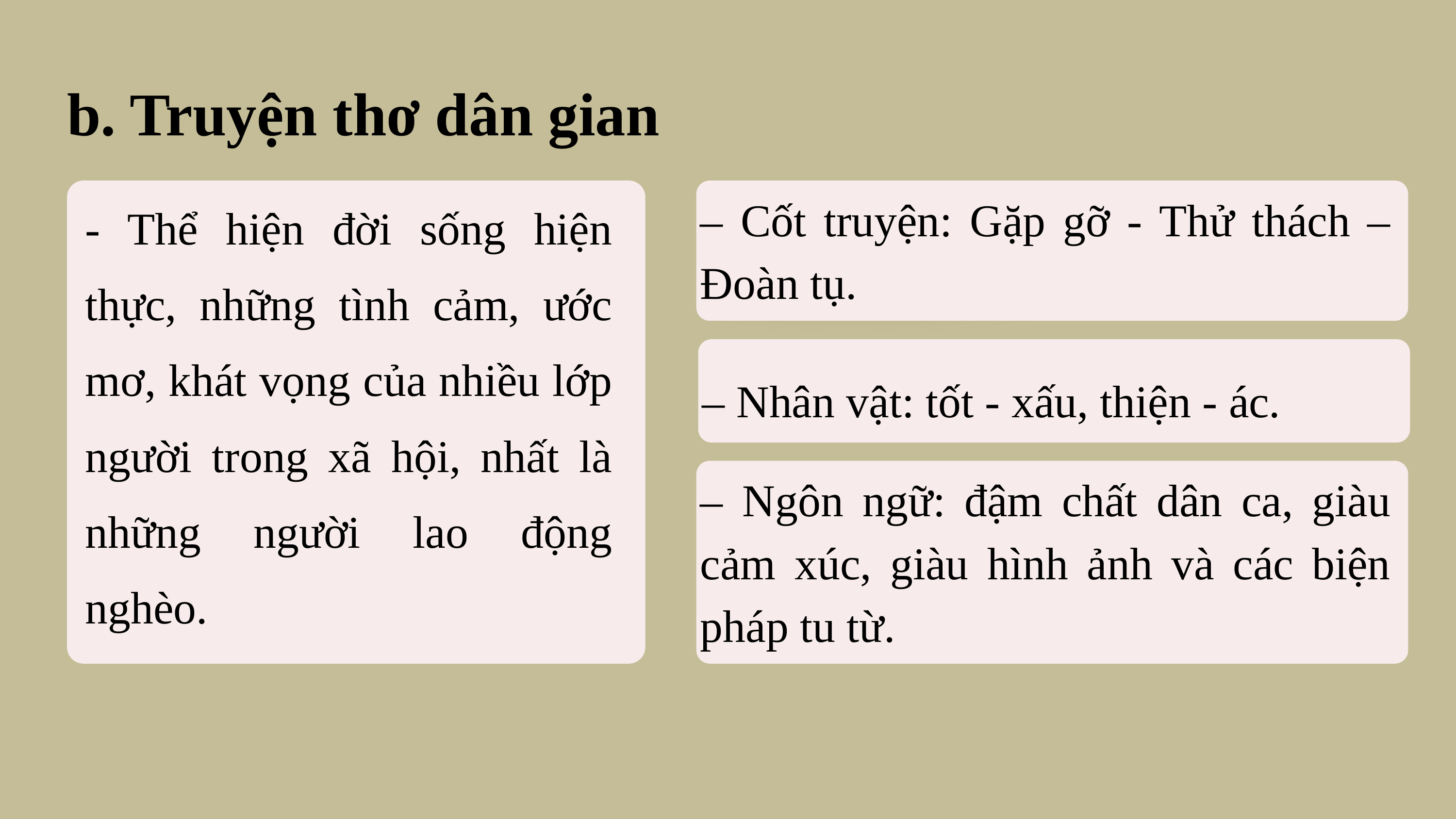

b. Truyện thơ dân gian

– Cốt truyện: Gặp gỡ - Thử thách – Đoàn tụ.

- Thể hiện đời sống hiện thực, những tình cảm, ước mơ, khát vọng của nhiều lớp người trong xã hội, nhất là những người lao động nghèo.

– Nhân vật: tốt - xấu, thiện - ác.

– Ngôn ngữ: đậm chất dân ca, giàu cảm xúc, giàu hình ảnh và các biện pháp tu từ.